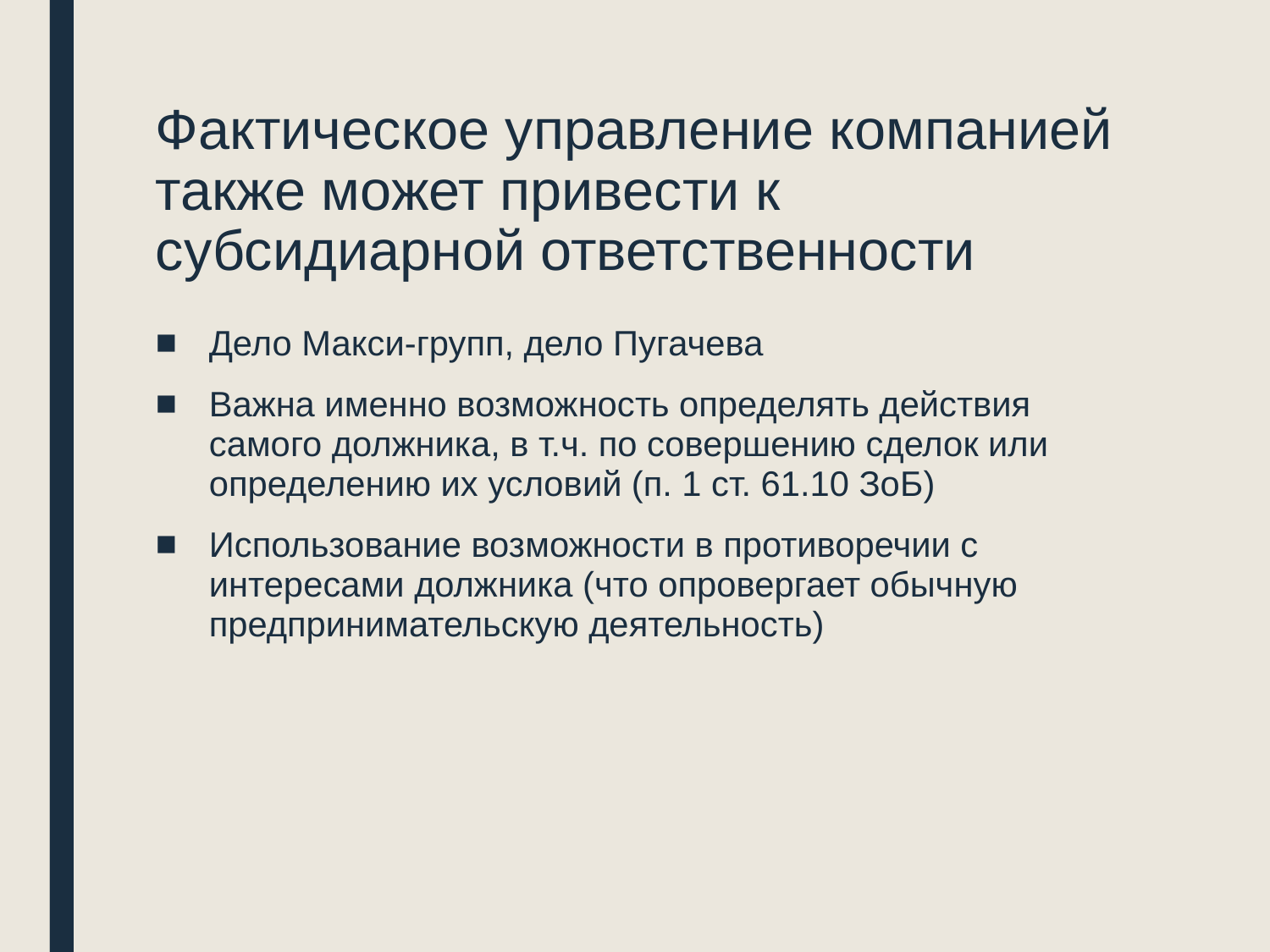

# Фактическое управление компанией также может привести к субсидиарной ответственности
Дело Макси-групп, дело Пугачева
Важна именно возможность определять действия самого должника, в т.ч. по совершению сделок или определению их условий (п. 1 ст. 61.10 ЗоБ)
Использование возможности в противоречии с интересами должника (что опровергает обычную предпринимательскую деятельность)